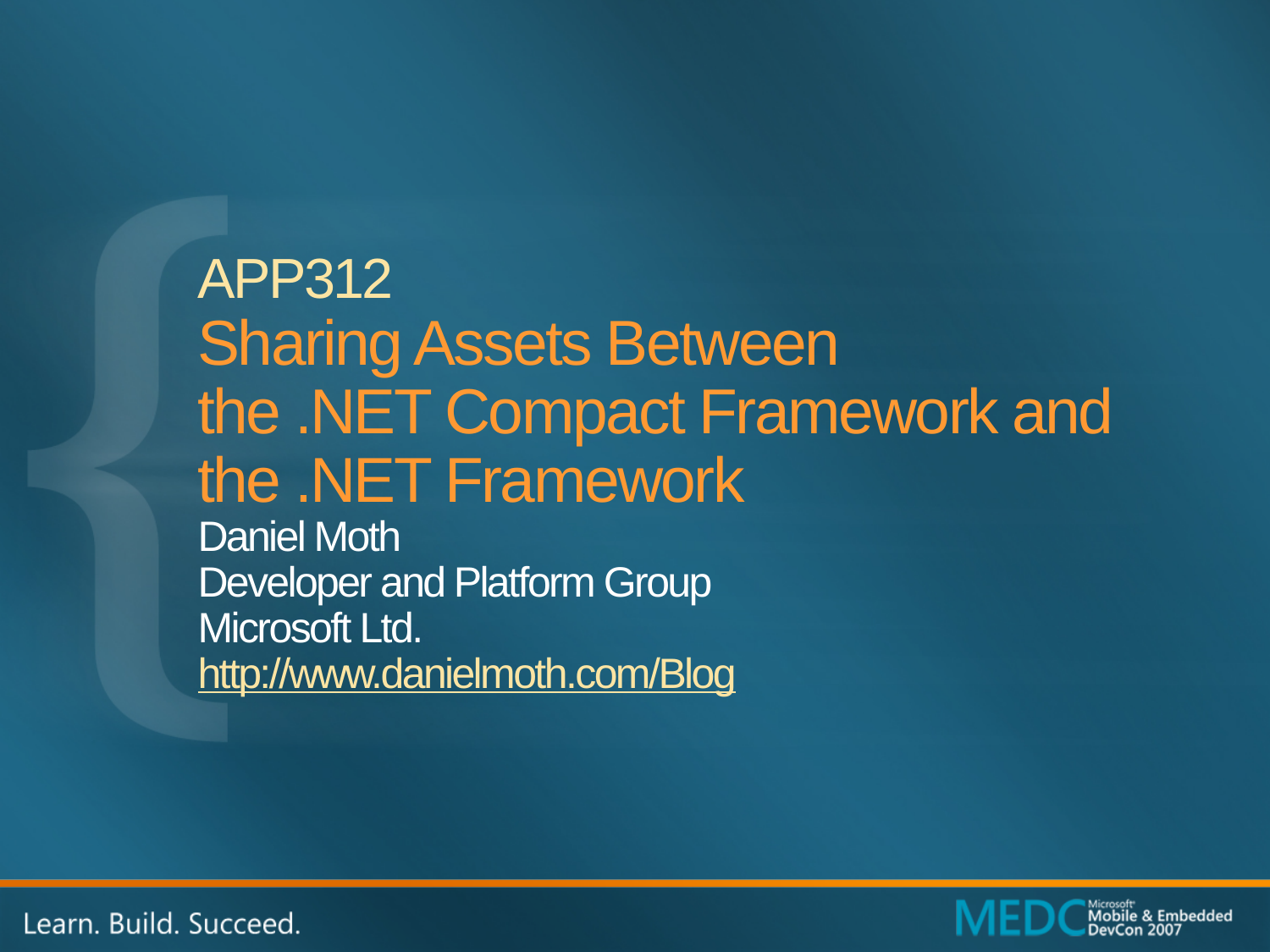

# APP312 Sharing Assets Between the .NET Compact Framework and the .NET Framework
Daniel Moth
Developer and Platform Group
Microsoft Ltd.
http://www.danielmoth.com/Blog